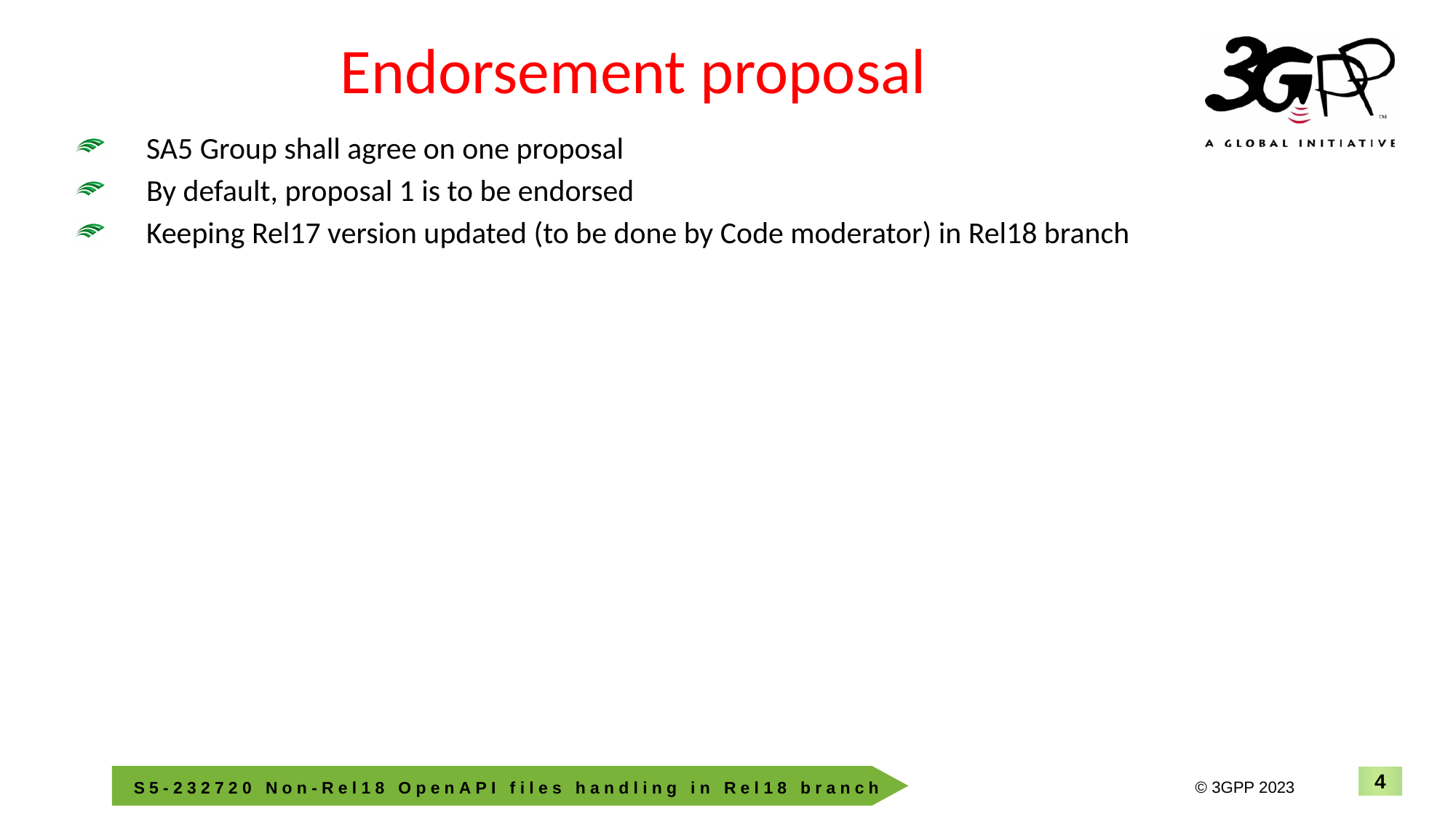

# Endorsement proposal
SA5 Group shall agree on one proposal
By default, proposal 1 is to be endorsed
Keeping Rel17 version updated (to be done by Code moderator) in Rel18 branch